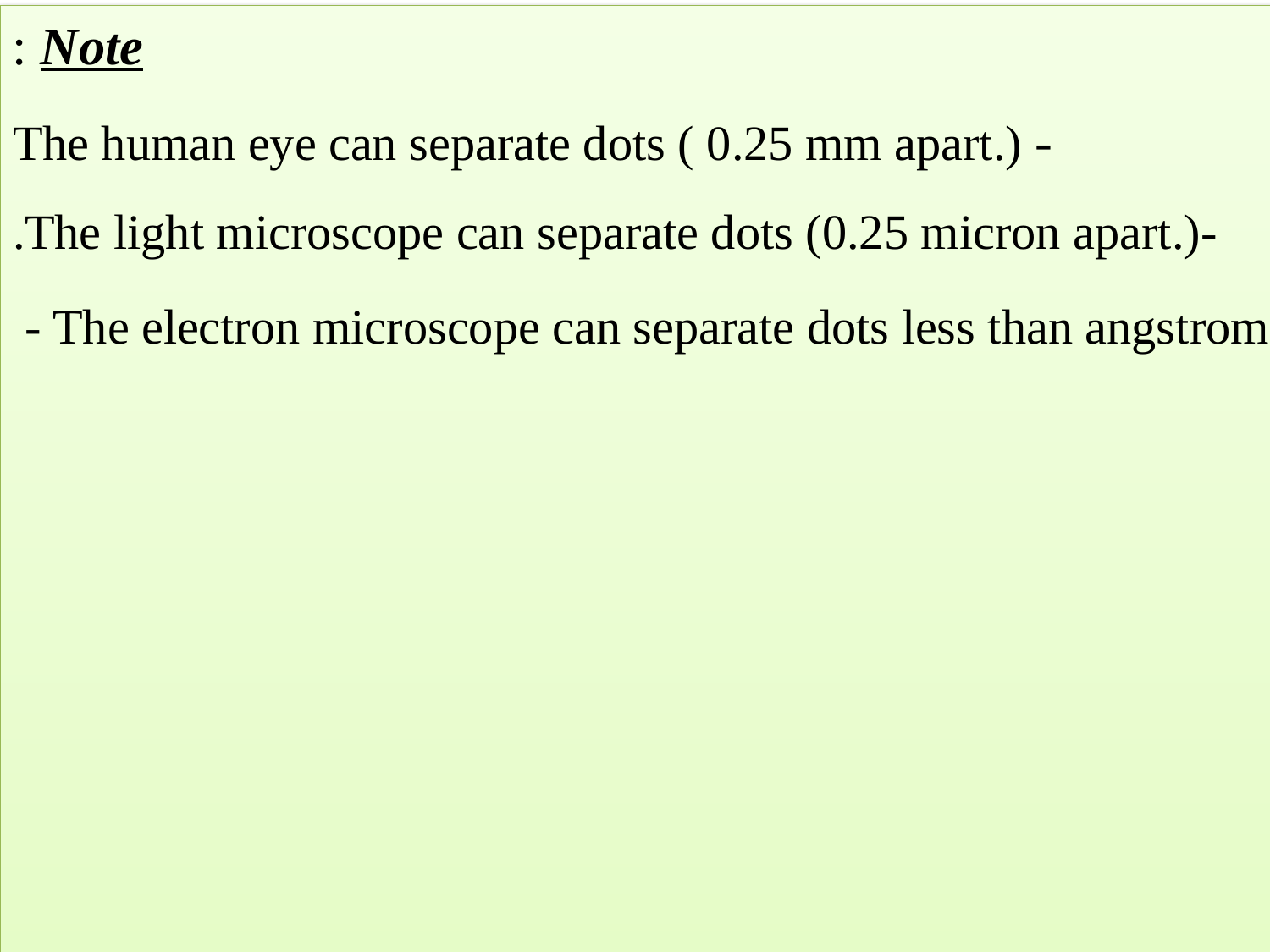

Note :
 - The human eye can separate dots ( 0.25 mm apart.)
       -The light microscope can separate dots (0.25 micron apart.).
 - The electron microscope can separate dots less than angstrom .